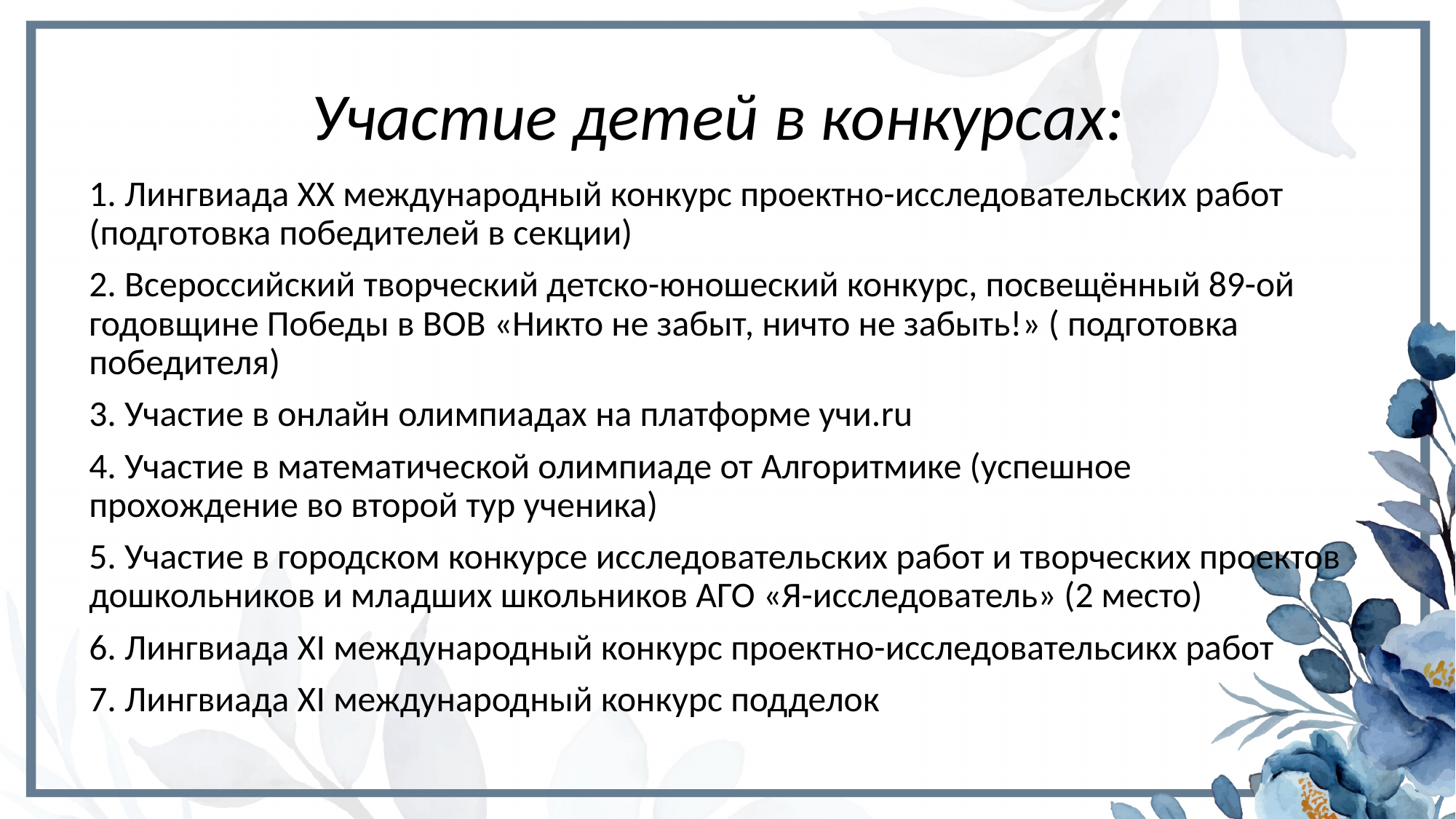

# Участие детей в конкурсах:
1. Лингвиада ХХ международный конкурс проектно-исследовательских работ (подготовка победителей в секции)
2. Всероссийский творческий детско-юношеский конкурс, посвещённый 89-ой годовщине Победы в ВОВ «Никто не забыт, ничто не забыть!» ( подготовка победителя)
3. Участие в онлайн олимпиадах на платформе учи.ru
4. Участие в математической олимпиаде от Алгоритмике (успешное прохождение во второй тур ученика)
5. Участие в городском конкурсе исследовательских работ и творческих проектов дошкольников и младших школьников АГО «Я-исследователь» (2 место)
6. Лингвиада ХI международный конкурс проектно-исследовательсикх работ
7. Лингвиада ХI международный конкурс подделок